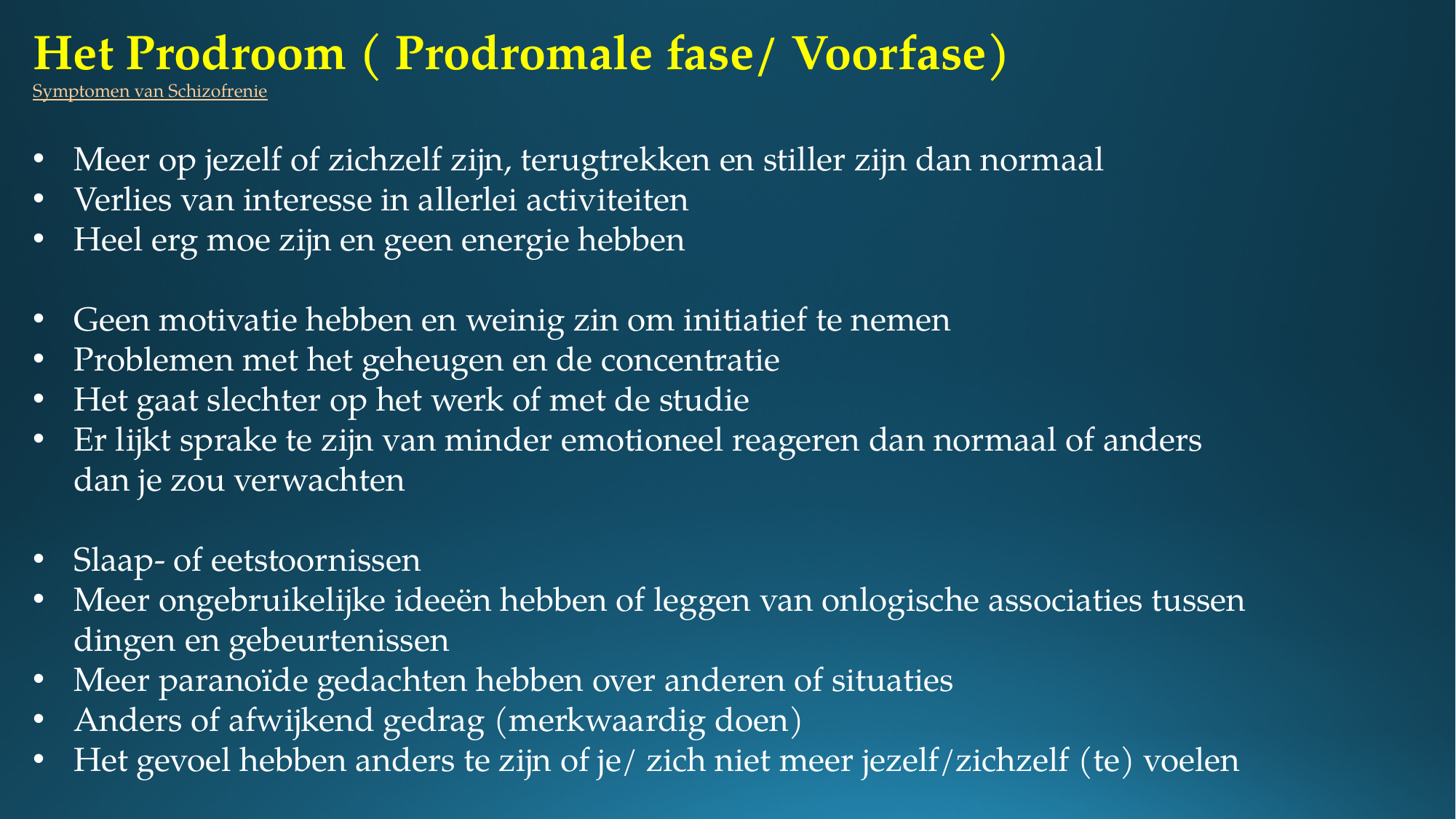

Het Prodroom ( Prodromale fase/ Voorfase) Symptomen van Schizofrenie

Meer op jezelf of zichzelf zijn, terugtrekken en stiller zijn dan normaal
Verlies van interesse in allerlei activiteiten
Heel erg moe zijn en geen energie hebben

Geen motivatie hebben en weinig zin om initiatief te nemen
Problemen met het geheugen en de concentratie
Het gaat slechter op het werk of met de studie
Er lijkt sprake te zijn van minder emotioneel reageren dan normaal of anders dan je zou verwachten

Slaap- of eetstoornissen
Meer ongebruikelijke ideeën hebben of leggen van onlogische associaties tussen dingen en gebeurtenissen
Meer paranoïde gedachten hebben over anderen of situaties
Anders of afwijkend gedrag (merkwaardig doen)
Het gevoel hebben anders te zijn of je/ zich niet meer jezelf/zichzelf (te) voelen